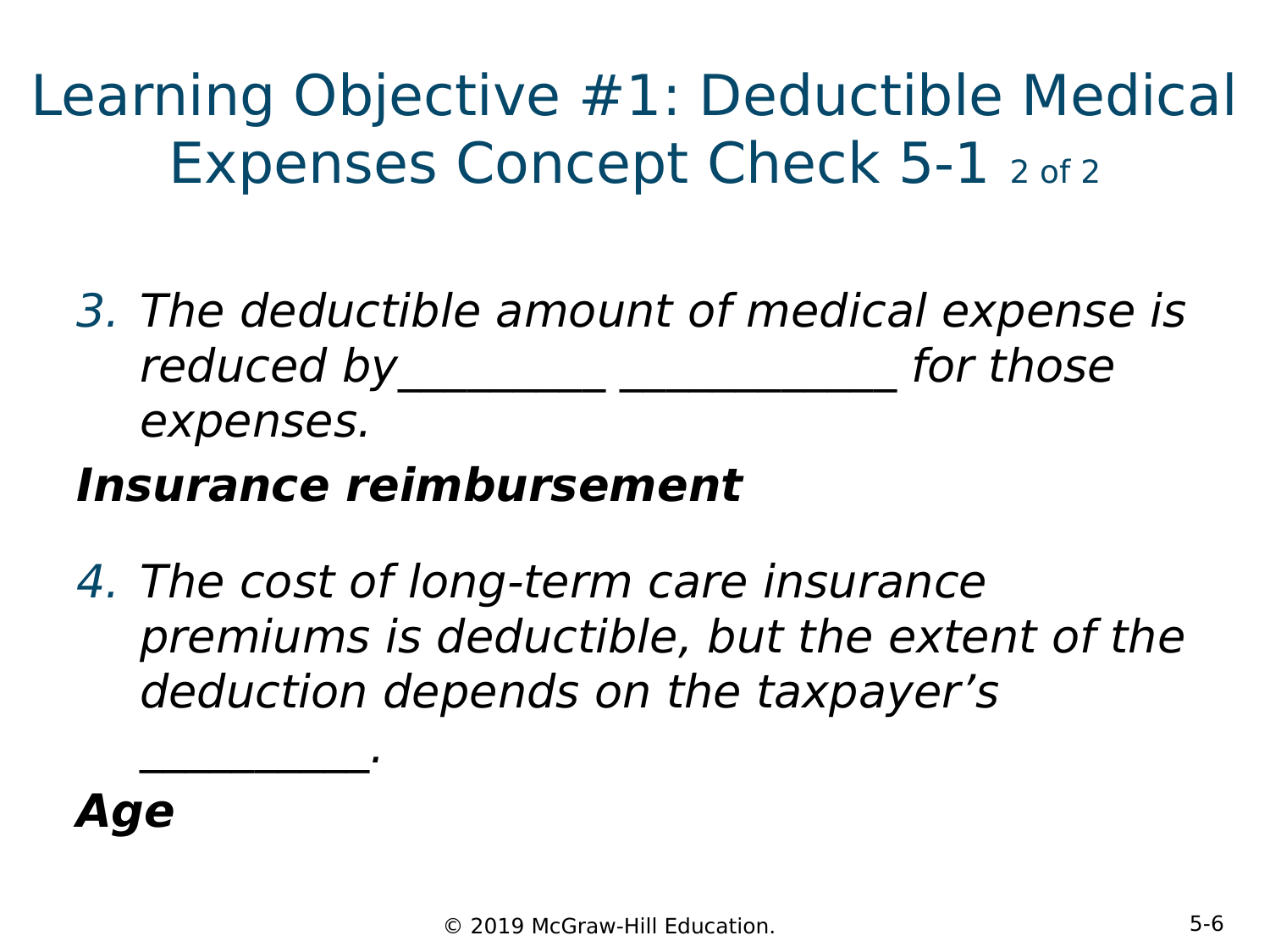

# Learning Objective #1: Deductible Medical Expenses Concept Check 5-1 2 of 2
The deductible amount of medical expense is reduced by_________ ____________ for those expenses.
Insurance reimbursement
The cost of long-term care insurance premiums is deductible, but the extent of the deduction depends on the taxpayer’s __________.
Age